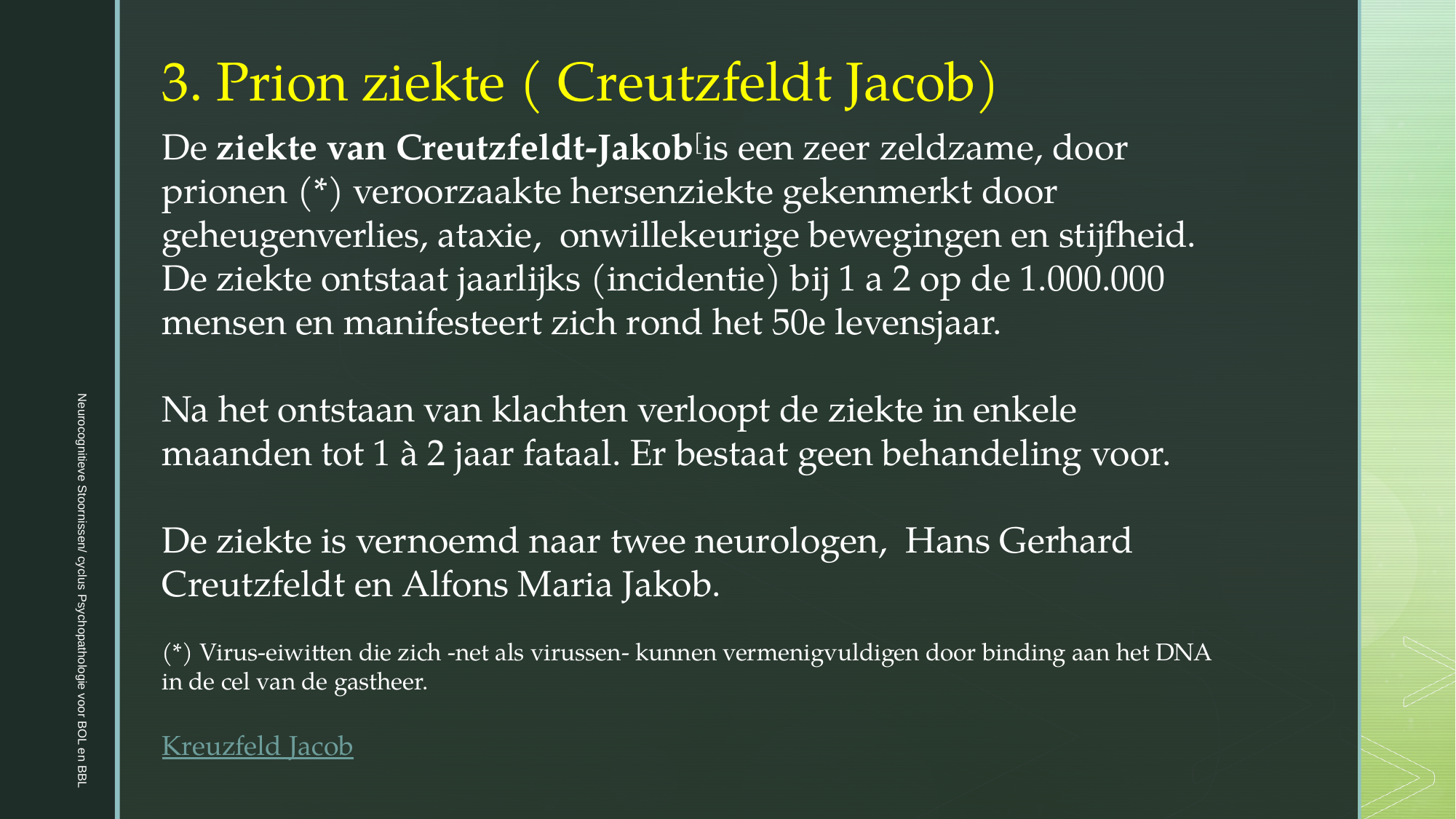

3. Prion ziekte ( Creutzfeldt Jacob)
De ziekte van Creutzfeldt-Jakob[is een zeer zeldzame, door prionen (*) veroorzaakte hersenziekte gekenmerkt door geheugenverlies, ataxie,  onwillekeurige bewegingen en stijfheid. De ziekte ontstaat jaarlijks (incidentie) bij 1 a 2 op de 1.000.000 mensen en manifesteert zich rond het 50e levensjaar.

Na het ontstaan van klachten verloopt de ziekte in enkele maanden tot 1 à 2 jaar fataal. Er bestaat geen behandeling voor.

De ziekte is vernoemd naar twee neurologen,  Hans Gerhard Creutzfeldt en Alfons Maria Jakob.

(*) Virus-eiwitten die zich -net als virussen- kunnen vermenigvuldigen door binding aan het DNA in de cel van de gastheer.

Kreuzfeld Jacob
 Neurocognitieve Stoornissen/ cyclus Psychopathologie voor BOL en BBL